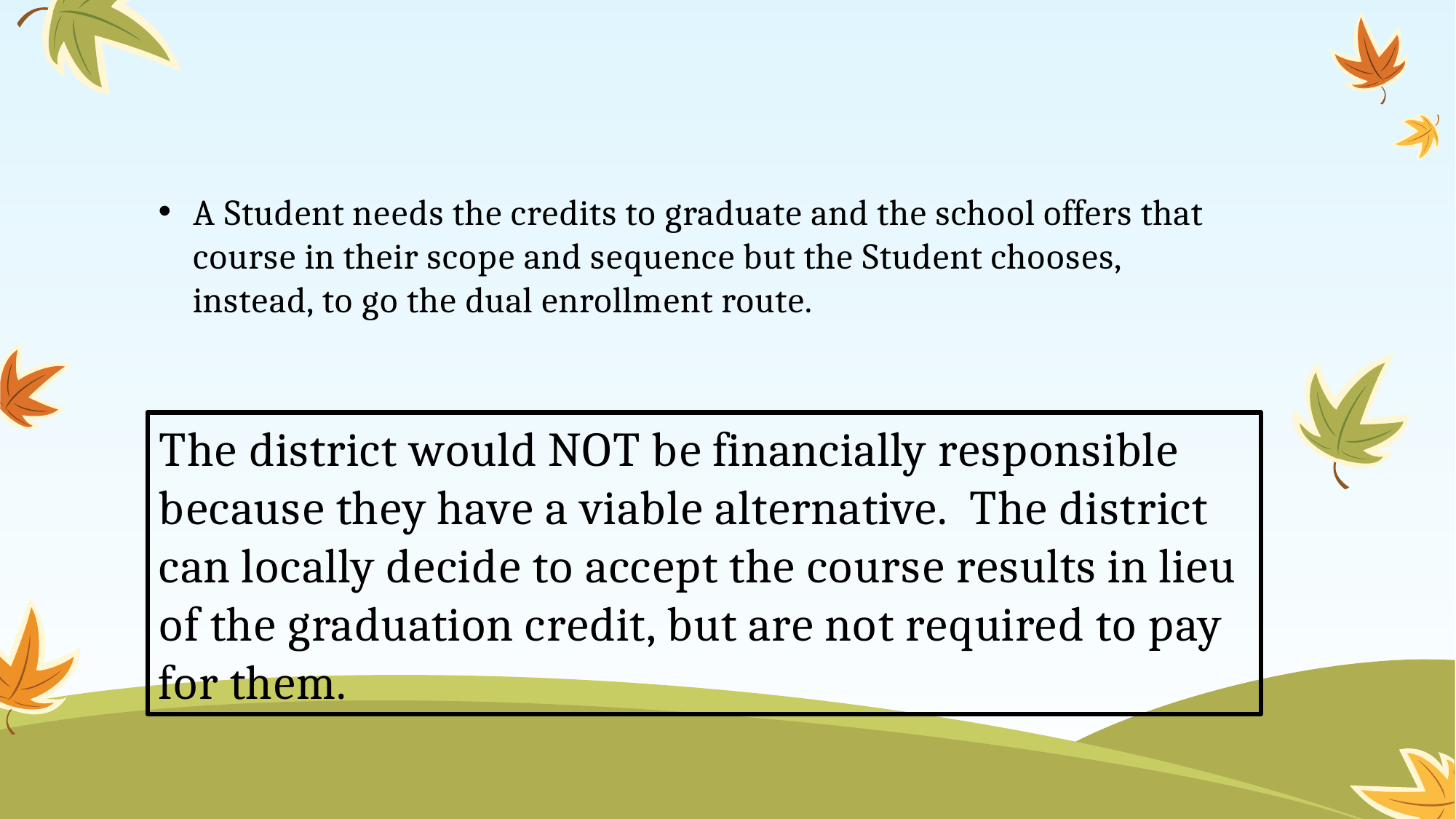

A Student needs the credits to graduate and the school offers that course in their scope and sequence but the Student chooses, instead, to go the dual enrollment route.
The district would NOT be financially responsible because they have a viable alternative.  The district can locally decide to accept the course results in lieu of the graduation credit, but are not required to pay for them.